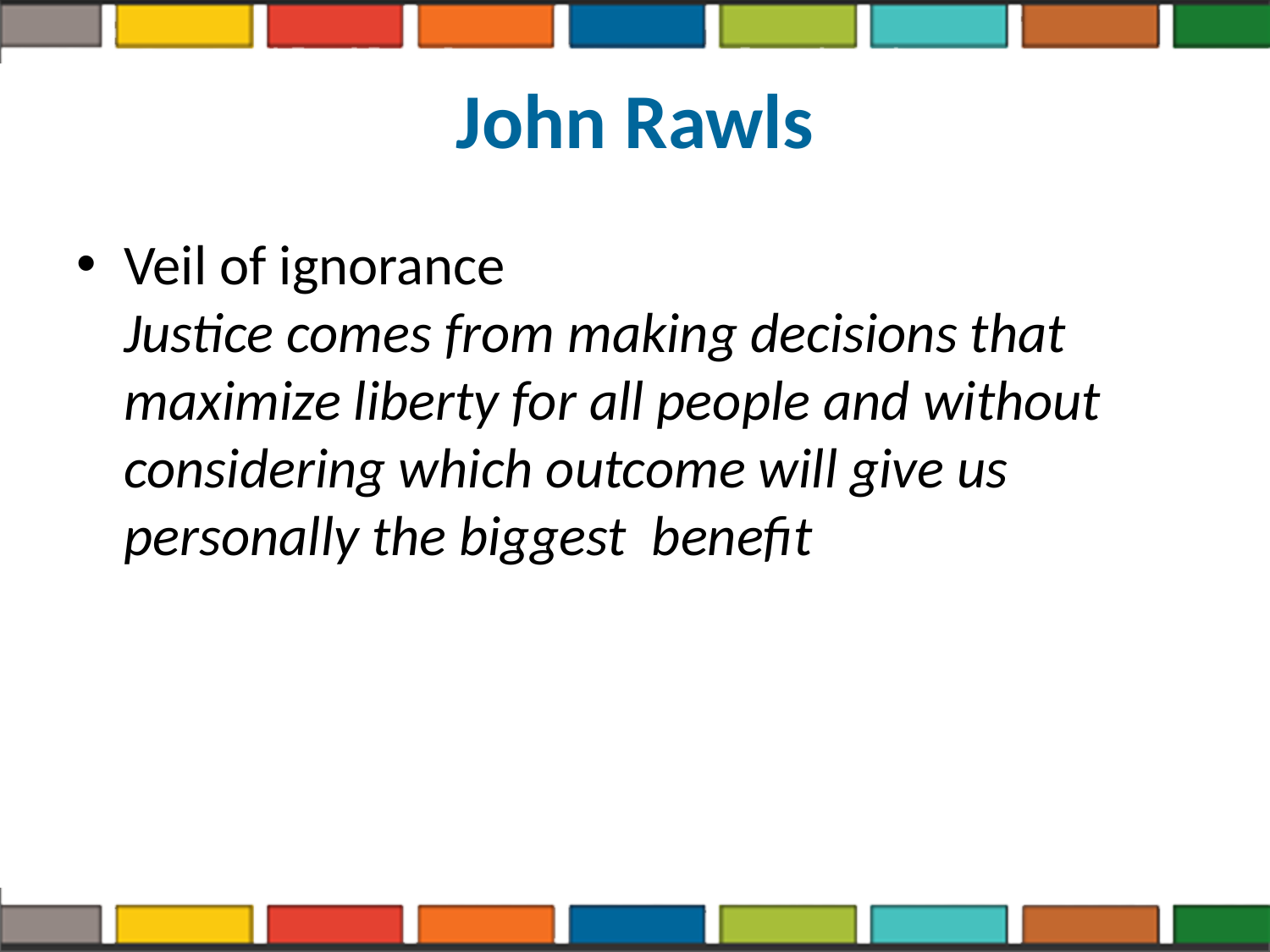

# John Rawls
Veil of ignorance
Justice comes from making decisions that maximize liberty for all people and without considering which outcome will give us personally the biggest  benefit